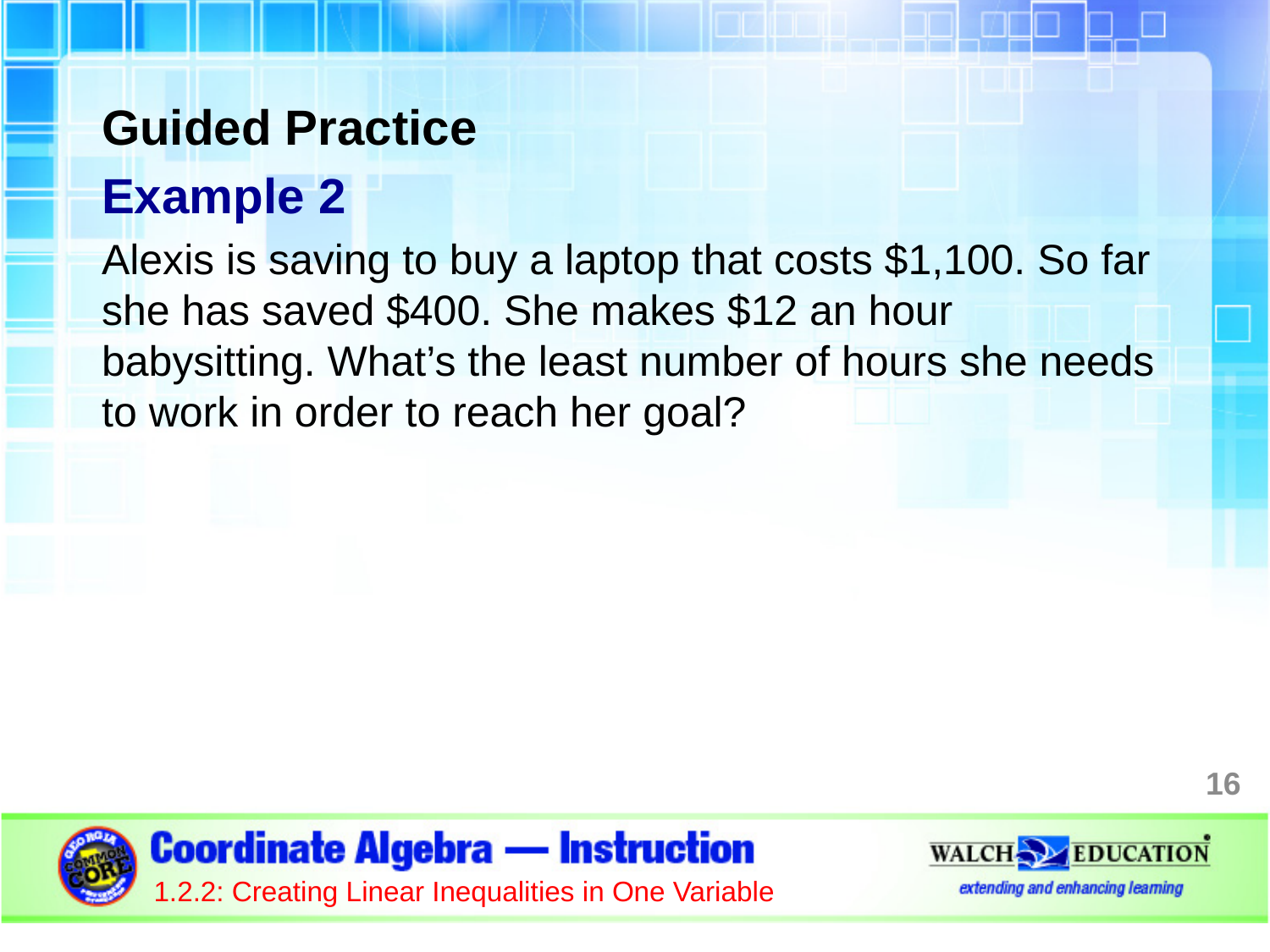

Guided Practice
Example 2
Alexis is saving to buy a laptop that costs $1,100. So far she has saved $400. She makes $12 an hour babysitting. What’s the least number of hours she needs to work in order to reach her goal?
16
1.2.2: Creating Linear Inequalities in One Variable